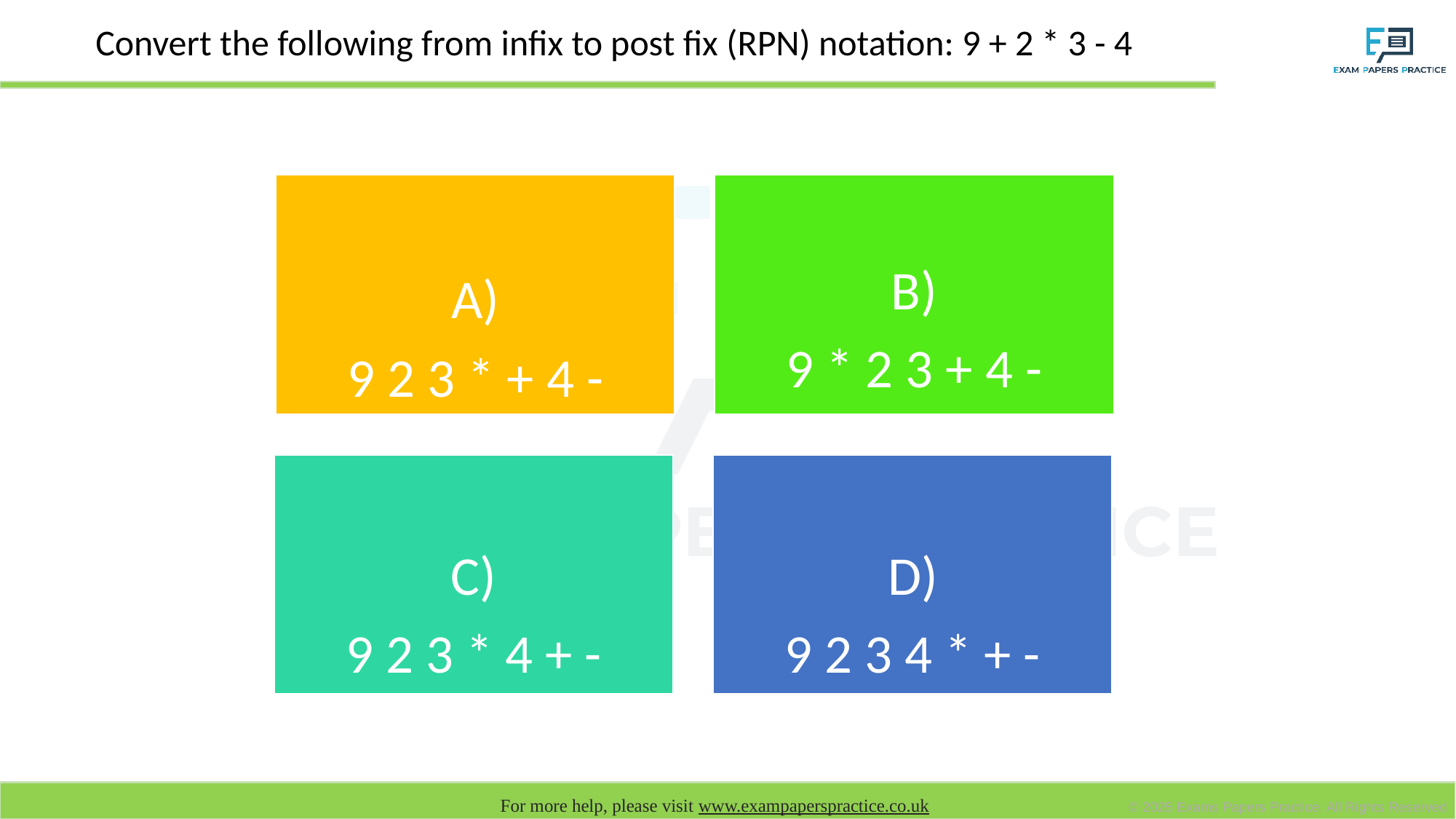

# Convert the following from infix to post fix (RPN) notation: 9 + 2 * 3 - 4

A)
9 2 3 * + 4 -

B)
9 * 2 3 + 4 -

C)
9 2 3 * 4 + -

D)
9 2 3 4 * + -